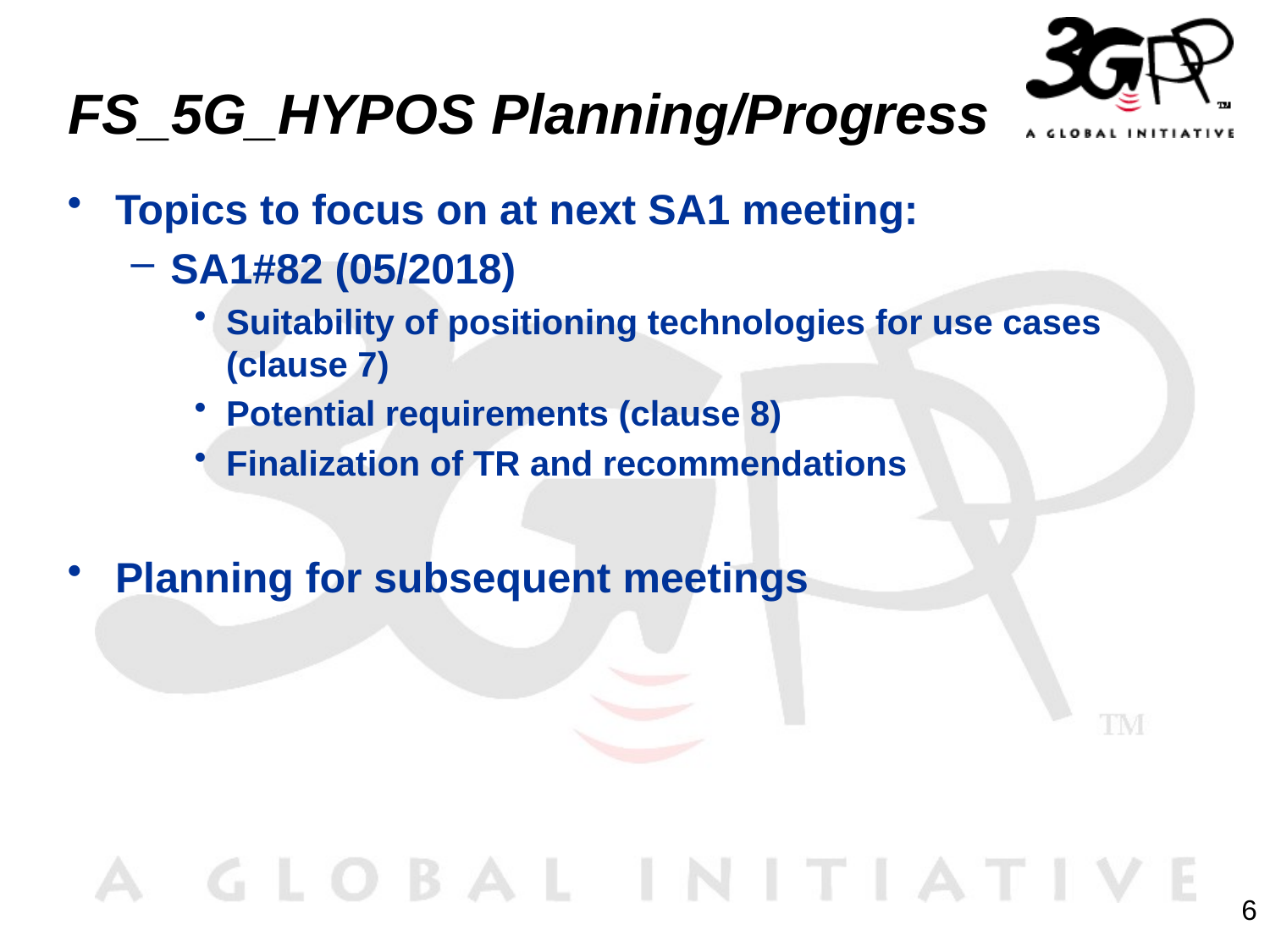

# FS_5G_HYPOS Planning/Progress
Topics to focus on at next SA1 meeting:
SA1#82 (05/2018)
Suitability of positioning technologies for use cases (clause 7)
Potential requirements (clause 8)
Finalization of TR and recommendations

Planning for subsequent meetings
6